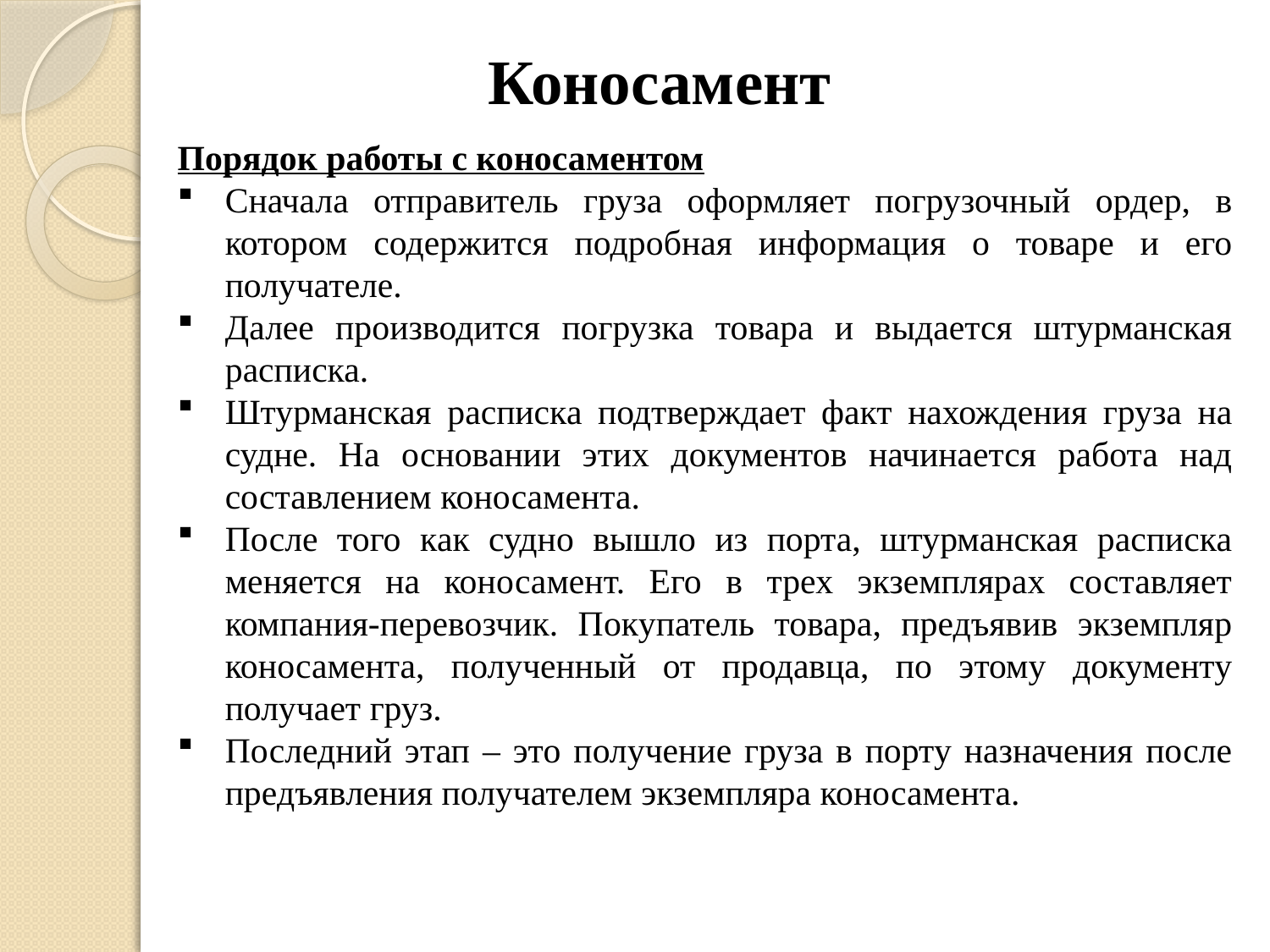

# Коносамент
Порядок работы с коносаментом
Сначала отправитель груза оформляет погрузочный ордер, в котором содержится подробная информация о товаре и его получателе.
Далее производится погрузка товара и выдается штурманская расписка.
Штурманская расписка подтверждает факт нахождения груза на судне. На основании этих документов начинается работа над составлением коносамента.
После того как судно вышло из порта, штурманская расписка меняется на коносамент. Его в трех экземплярах составляет компания-перевозчик. Покупатель товара, предъявив экземпляр коносамента, полученный от продавца, по этому документу получает груз.
Последний этап – это получение груза в порту назначения после предъявления получателем экземпляра коносамента.